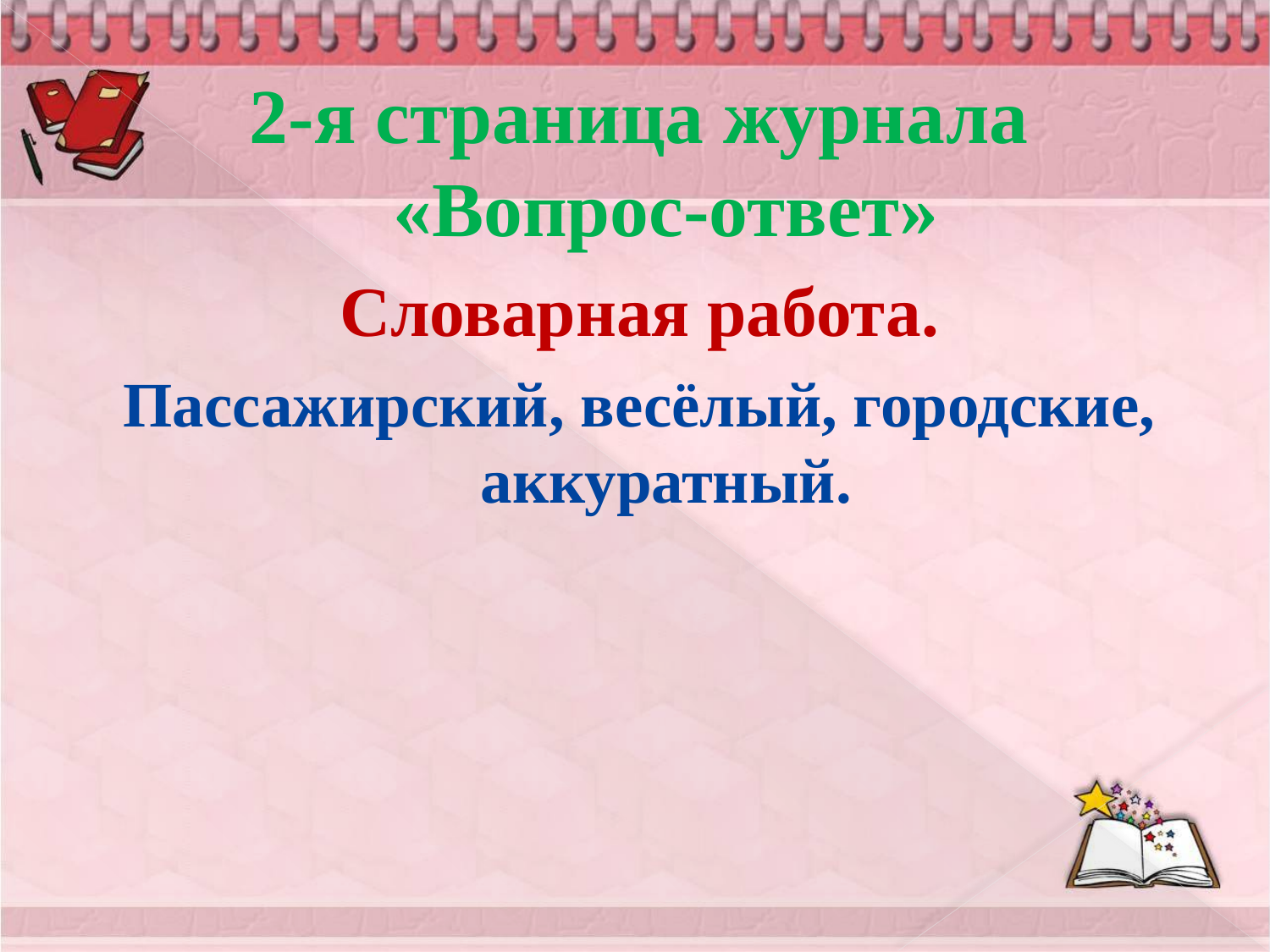

#
2-я страница журнала «Вопрос-ответ»
Словарная работа.
Пассажирский, весёлый, городские, аккуратный.